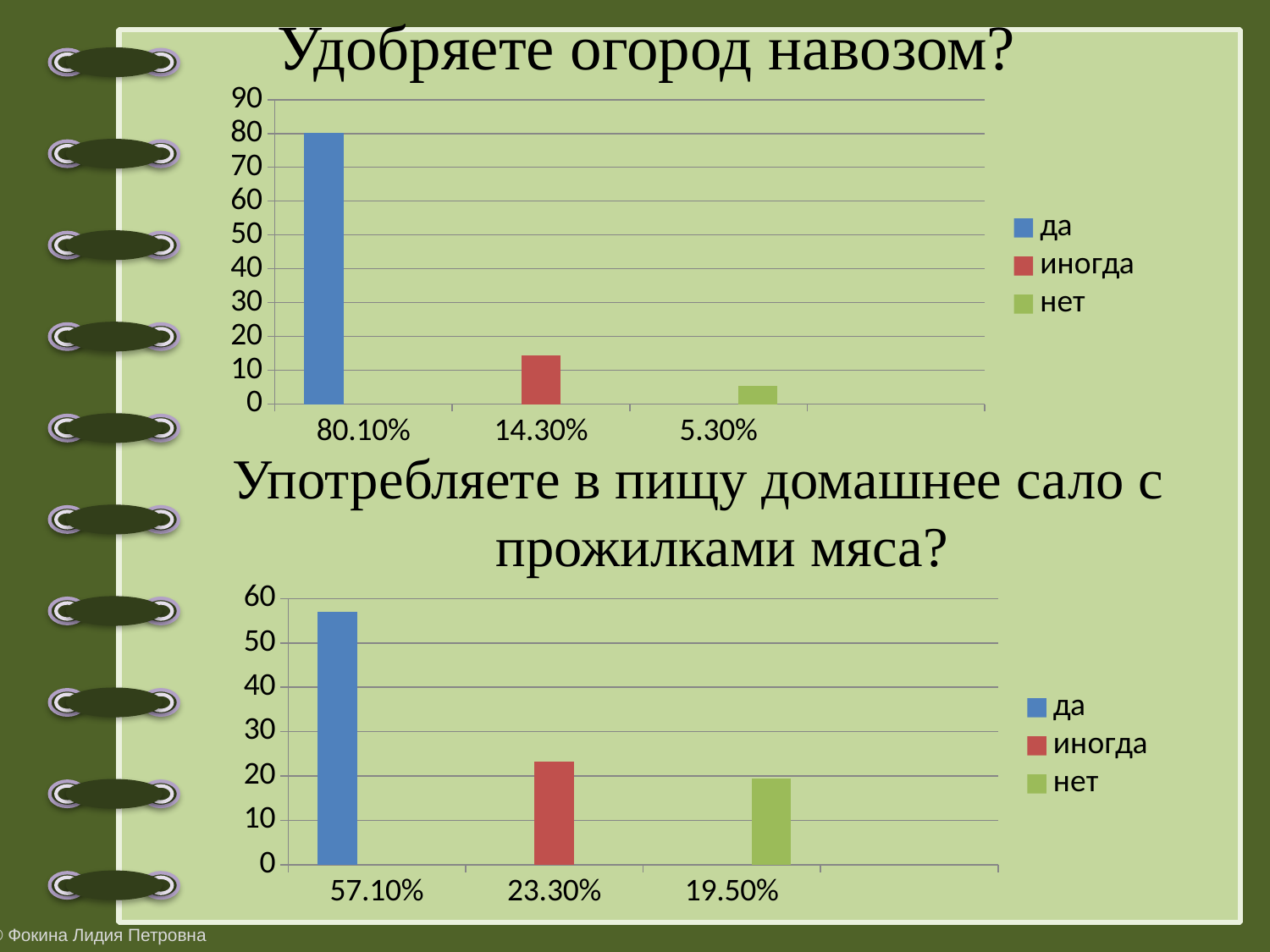

# Удобряете огород навозом?

### Chart

| Category | да | иногда | нет |
|---|---|---|---|
| 0.80100000000000005 | 80.1 | None | None |
| 0.14300000000000004 | None | 14.3 | None |
| 5.3000000000000012E-2 | None | None | 5.3 |
|  | None | None | None |
Употребляете в пищу домашнее сало с прожилками мяса?

### Chart

| Category | да | иногда | нет |
|---|---|---|---|
| 0.57099999999999995 | 57.1 | None | None |
| 0.23300000000000001 | None | 23.3 | None |
| 0.19500000000000001 | None | None | 19.5 |
|  | None | None | None |